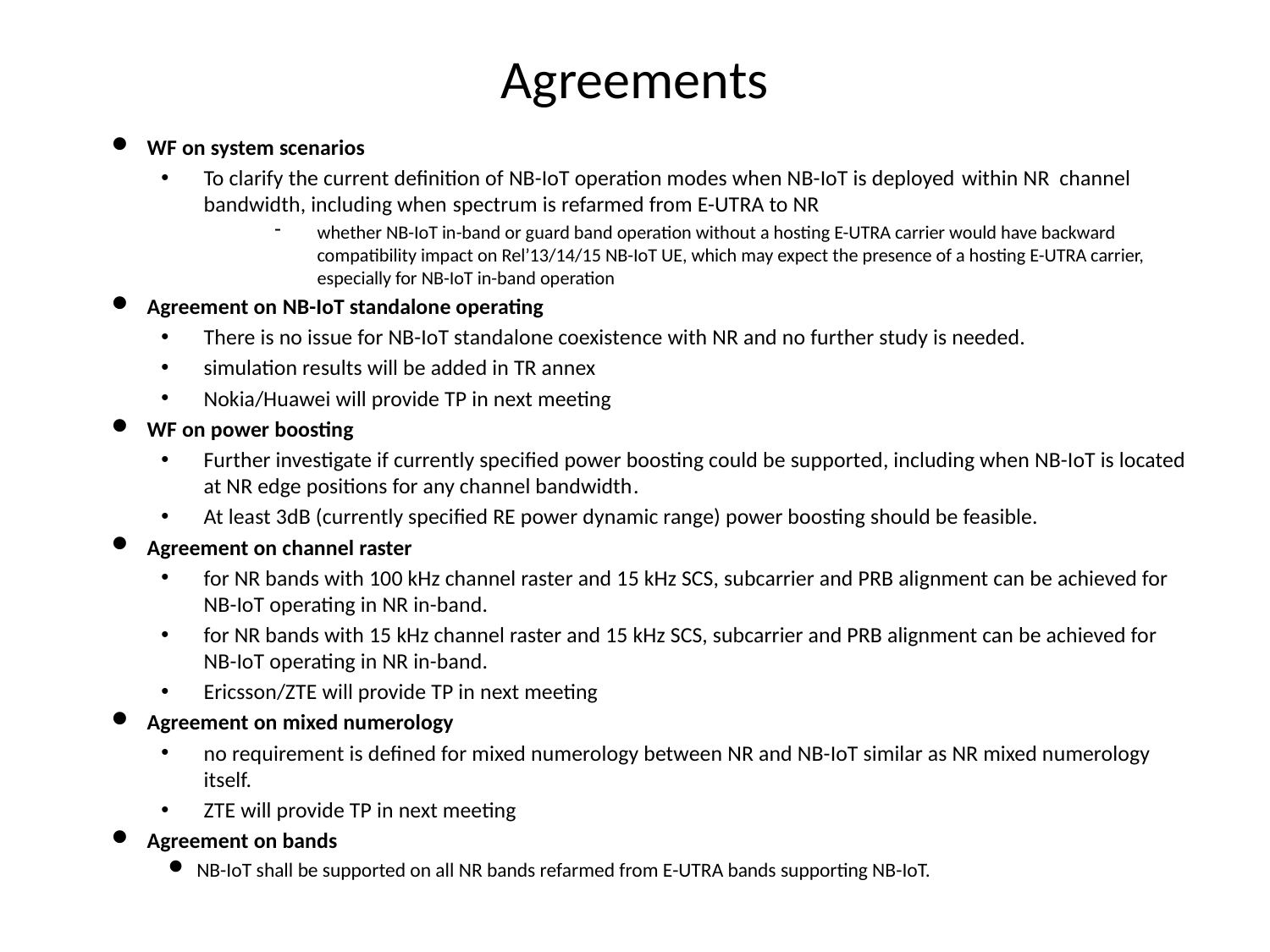

# Agreements
WF on system scenarios
To clarify the current definition of NB-IoT operation modes when NB-IoT is deployed within NR  channel bandwidth, including when spectrum is refarmed from E-UTRA to NR
whether NB-IoT in-band or guard band operation without a hosting E-UTRA carrier would have backward compatibility impact on Rel’13/14/15 NB-IoT UE, which may expect the presence of a hosting E-UTRA carrier, especially for NB-IoT in-band operation
Agreement on NB-IoT standalone operating
There is no issue for NB-IoT standalone coexistence with NR and no further study is needed.
simulation results will be added in TR annex
Nokia/Huawei will provide TP in next meeting
WF on power boosting
Further investigate if currently specified power boosting could be supported, including when NB-IoT is located at NR edge positions for any channel bandwidth.
At least 3dB (currently specified RE power dynamic range) power boosting should be feasible.
Agreement on channel raster
for NR bands with 100 kHz channel raster and 15 kHz SCS, subcarrier and PRB alignment can be achieved for NB-IoT operating in NR in-band.
for NR bands with 15 kHz channel raster and 15 kHz SCS, subcarrier and PRB alignment can be achieved for NB-IoT operating in NR in-band.
Ericsson/ZTE will provide TP in next meeting
Agreement on mixed numerology
no requirement is defined for mixed numerology between NR and NB-IoT similar as NR mixed numerology itself.
ZTE will provide TP in next meeting
Agreement on bands
NB-IoT shall be supported on all NR bands refarmed from E-UTRA bands supporting NB-IoT.